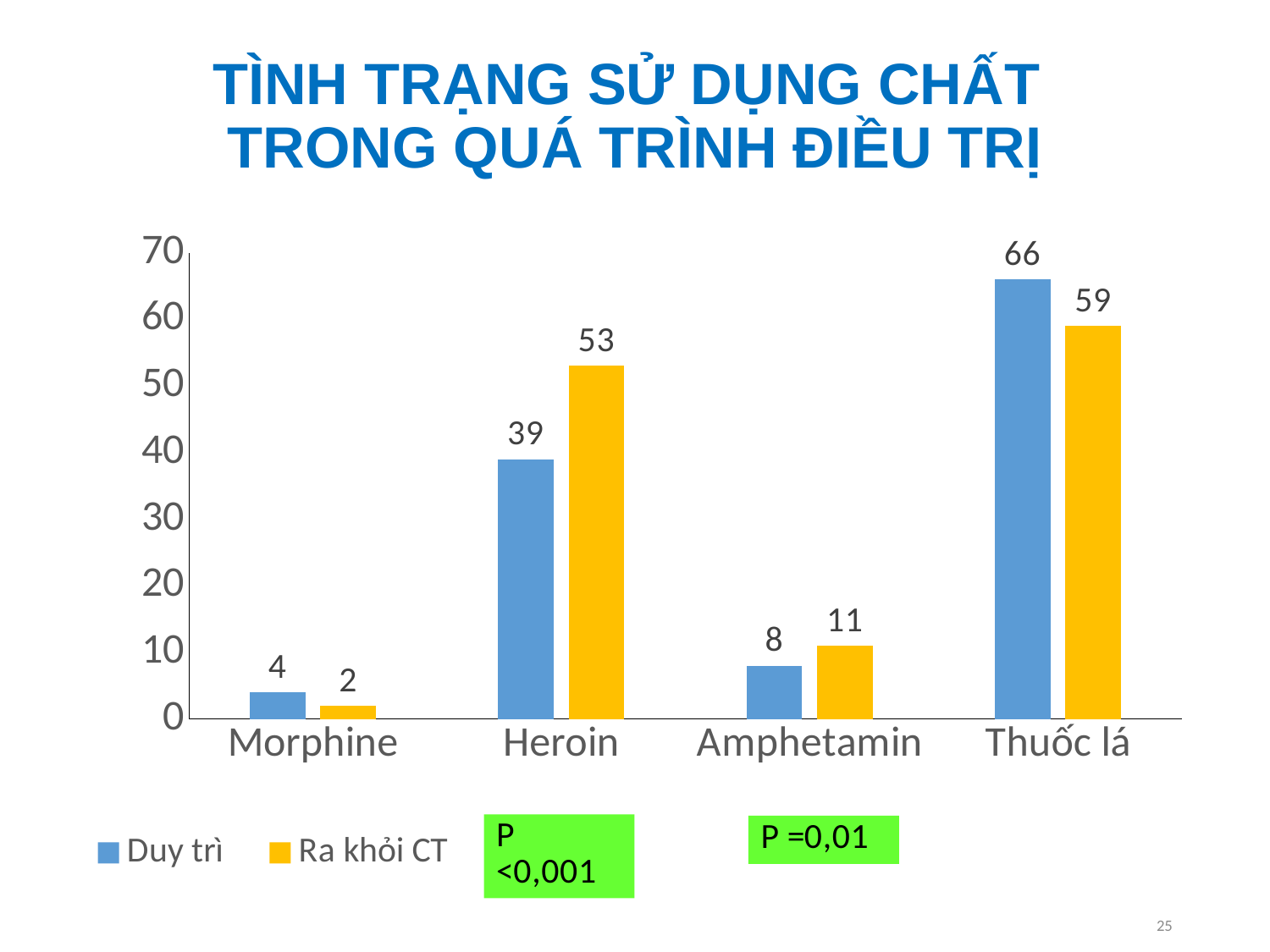

# TÌNH TRẠNG SỬ DỤNG CHẤT TRONG QUÁ TRÌNH ĐIỀU TRỊ

### Chart

| Category | Duy trì | Ra khỏi CT |
|---|---|---|
| Morphine | 4.0 | 2.0 |
| Heroin | 39.0 | 53.0 |
| Amphetamin | 8.0 | 11.0 |
| Thuốc lá | 66.0 | 59.0 |
25